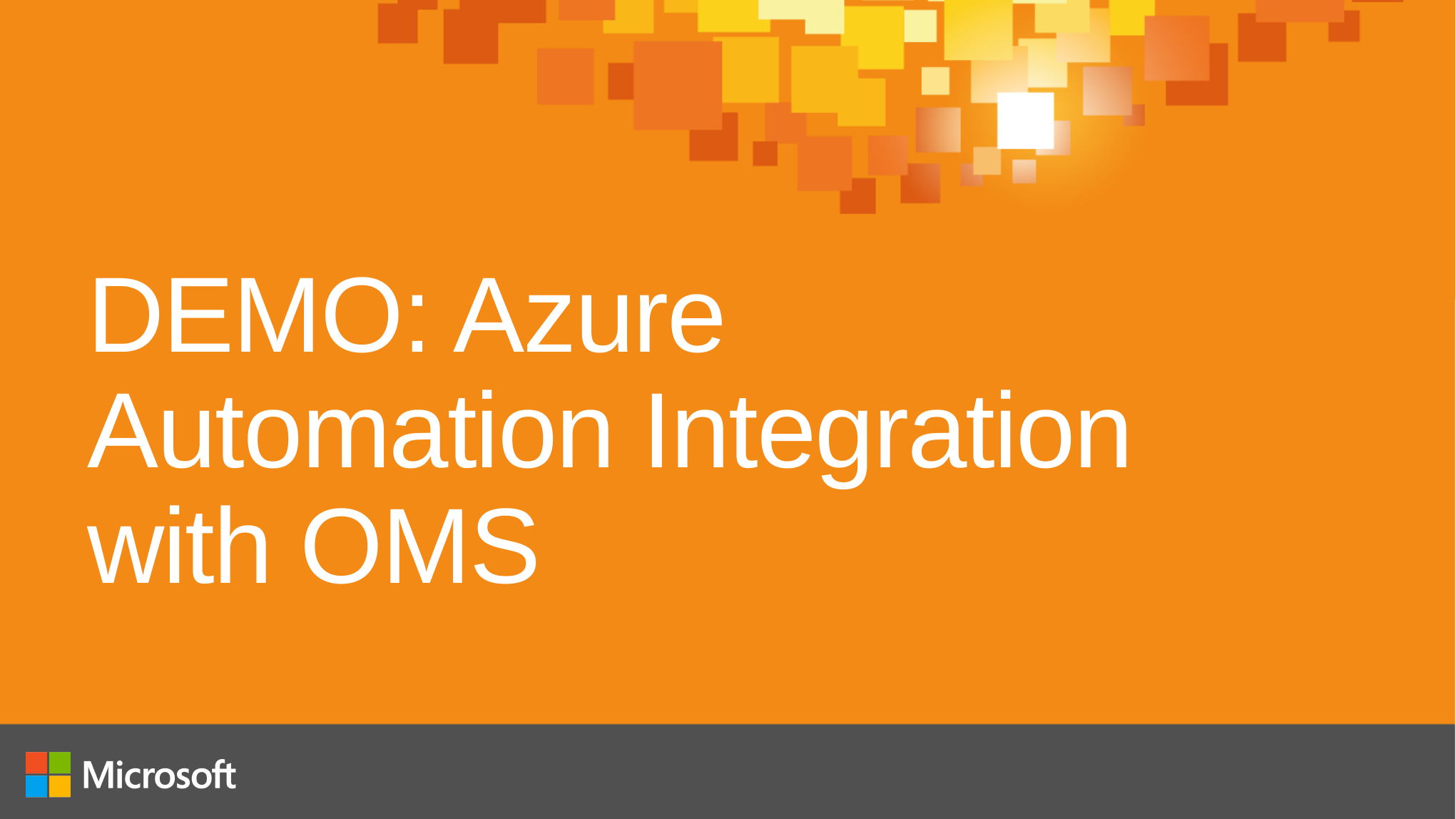

# DEMO: Azure Automation Integration with OMS